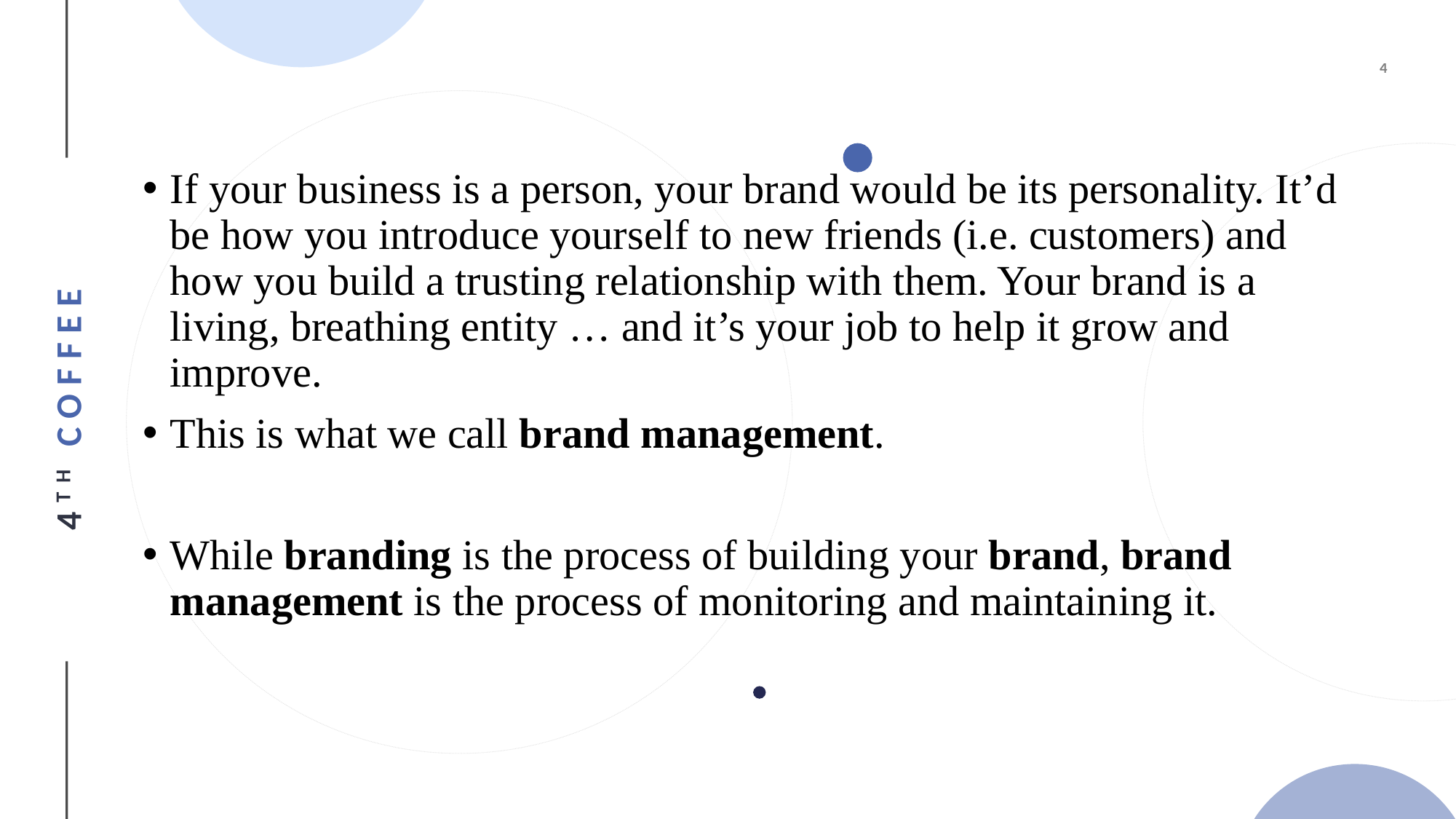

#
If your business is a person, your brand would be its personality. It’d be how you introduce yourself to new friends (i.e. customers) and how you build a trusting relationship with them. Your brand is a living, breathing entity … and it’s your job to help it grow and improve.
This is what we call brand management.

While branding is the process of building your brand, brand management is the process of monitoring and maintaining it.